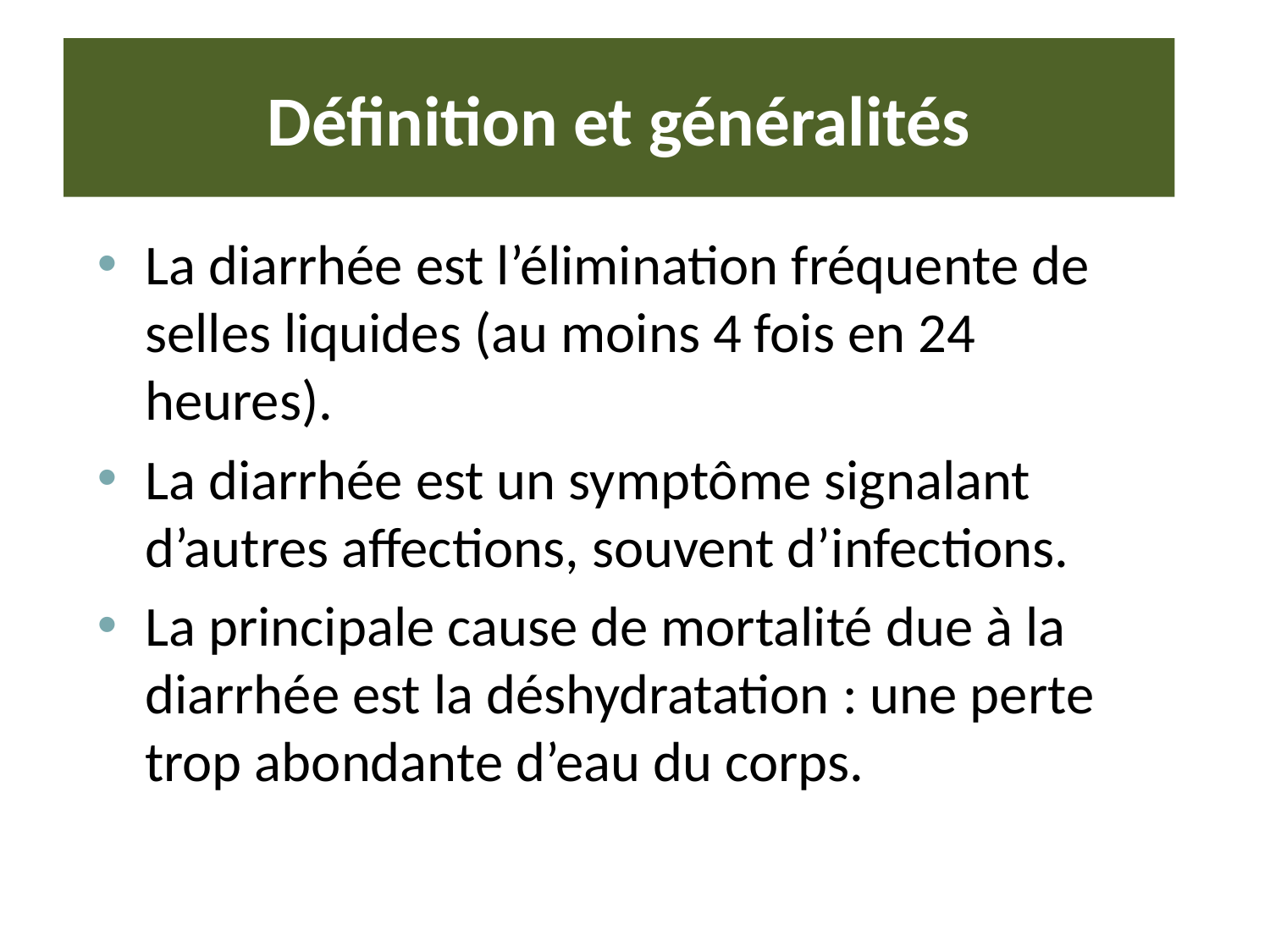

# Définition et généralités
La diarrhée est l’élimination fréquente de selles liquides (au moins 4 fois en 24 heures).
La diarrhée est un symptôme signalant d’autres affections, souvent d’infections.
La principale cause de mortalité due à la diarrhée est la déshydratation : une perte trop abondante d’eau du corps.